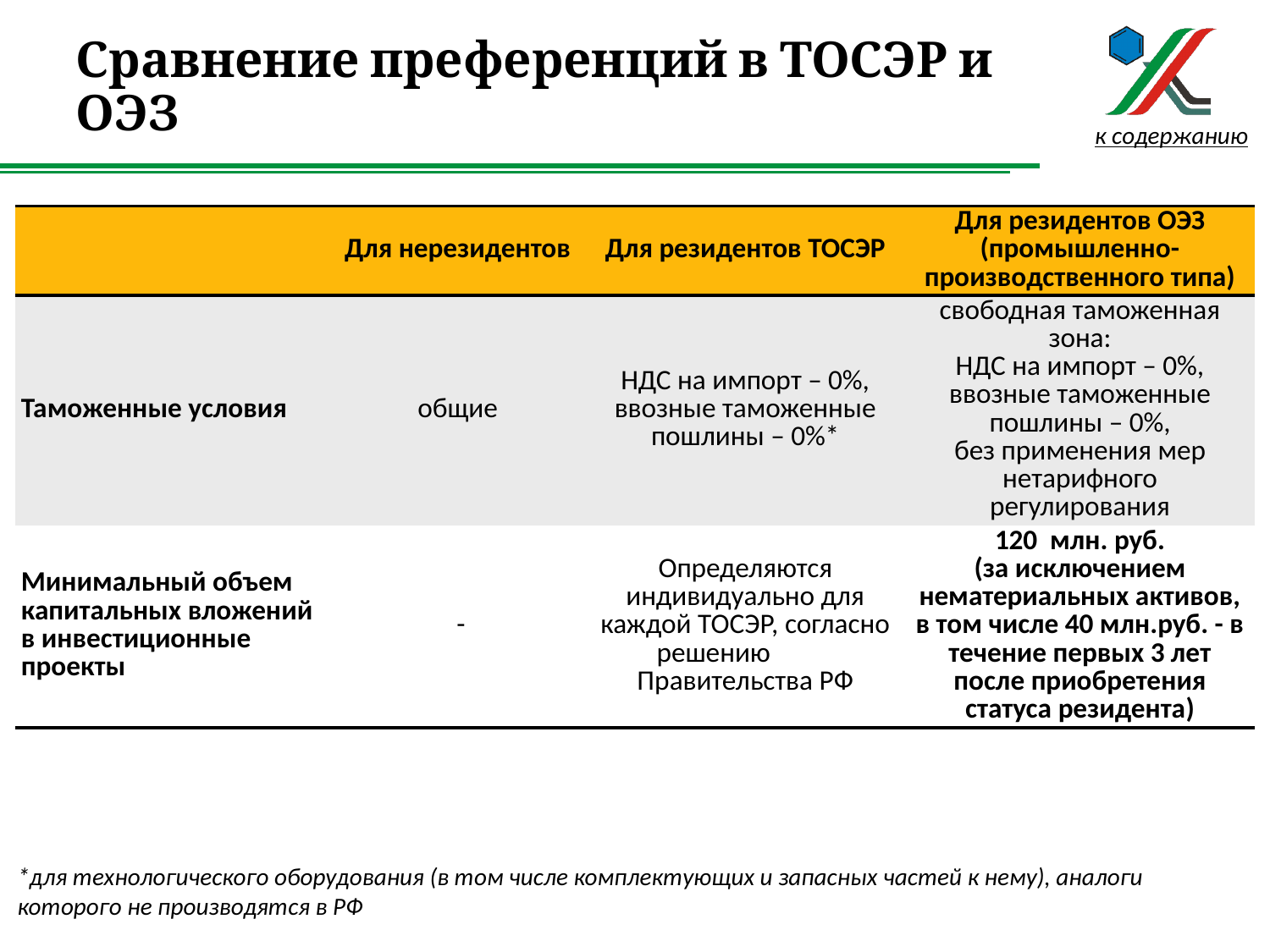

# Сравнение преференций в ТОСЭР и ОЭЗ
к содержанию
|  | Для нерезидентов | Для резидентов ТОСЭР | Для резидентов ОЭЗ (промышленно-производственного типа) |
| --- | --- | --- | --- |
| Таможенные условия | общие | НДС на импорт – 0%, ввозные таможенные пошлины – 0%\* | свободная таможенная зона: НДС на импорт – 0%, ввозные таможенные пошлины – 0%, без применения мер нетарифного регулирования |
| Минимальный объем капитальных вложений в инвестиционные проекты | - | Определяются индивидуально для каждой ТОСЭР, согласно решению Правительства РФ | 120 млн. руб. (за исключением нематериальных активов, в том числе 40 млн.руб. - в течение первых 3 лет после приобретения статуса резидента) |
*для технологического оборудования (в том числе комплектующих и запасных частей к нему), аналоги которого не производятся в РФ